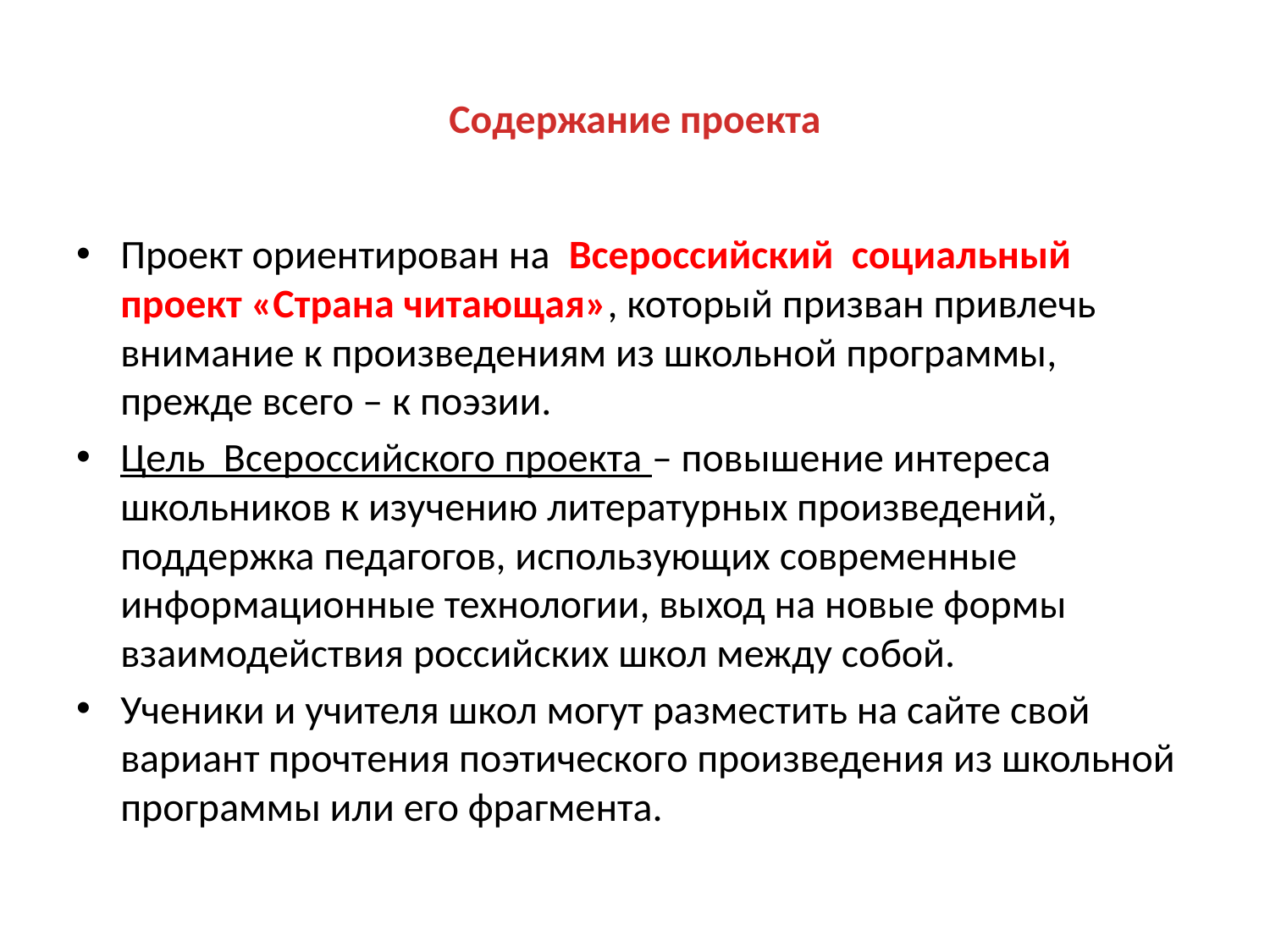

# Содержание проекта
Проект ориентирован на  Всероссийский  социальный  проект «Страна читающая», который призван привлечь внимание к произведениям из школьной программы, прежде всего – к поэзии.
Цель  Всероссийского проекта – повышение интереса школьников к изучению литературных произведений, поддержка педагогов, использующих современные информационные технологии, выход на новые формы взаимодействия российских школ между собой.
Ученики и учителя школ могут разместить на сайте свой вариант прочтения поэтического произведения из школьной программы или его фрагмента.